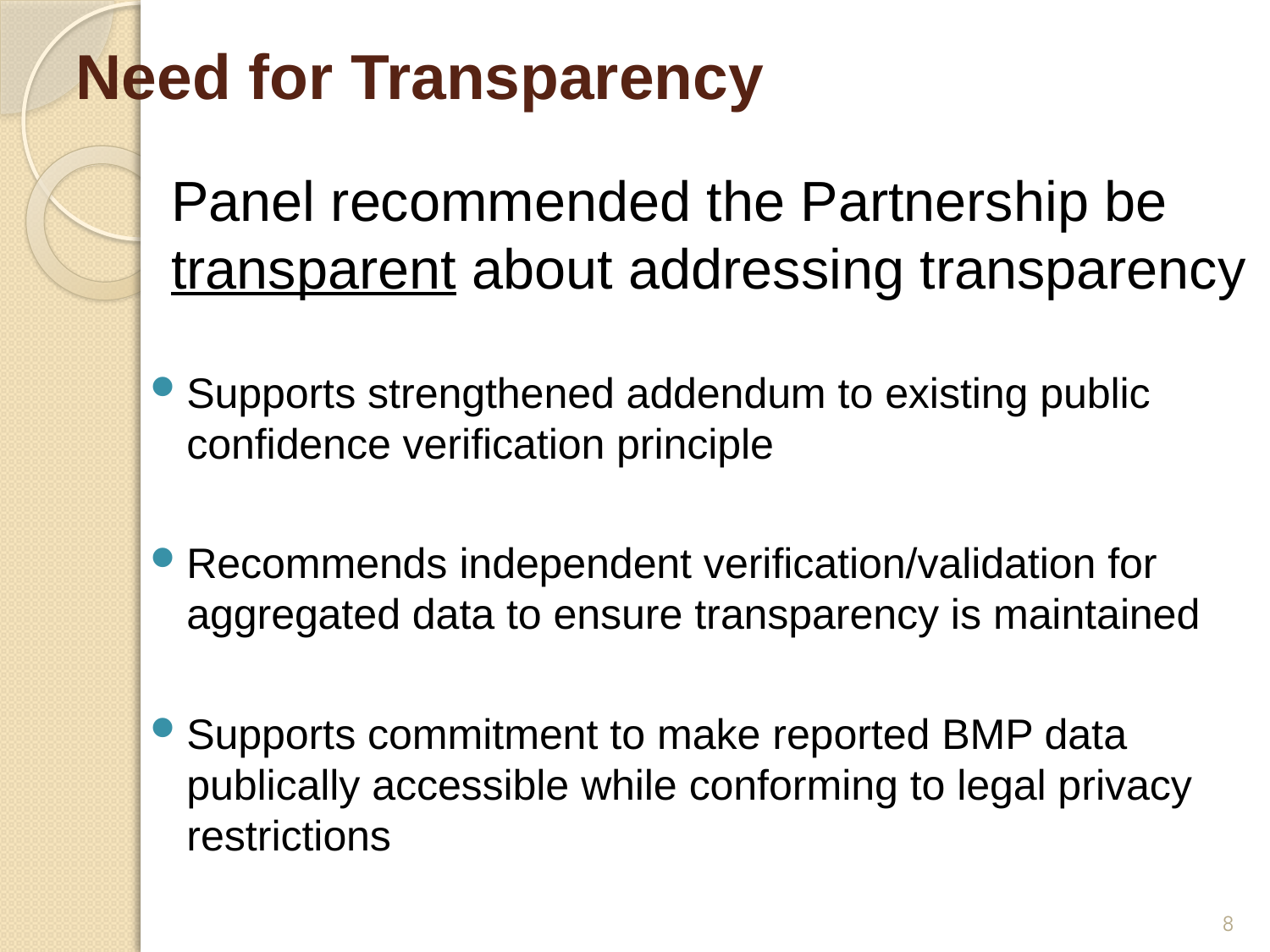

# Need for Transparency
Panel recommended the Partnership be transparent about addressing transparency
Supports strengthened addendum to existing public confidence verification principle

Recommends independent verification/validation for aggregated data to ensure transparency is maintained

Supports commitment to make reported BMP data publically accessible while conforming to legal privacy restrictions
8